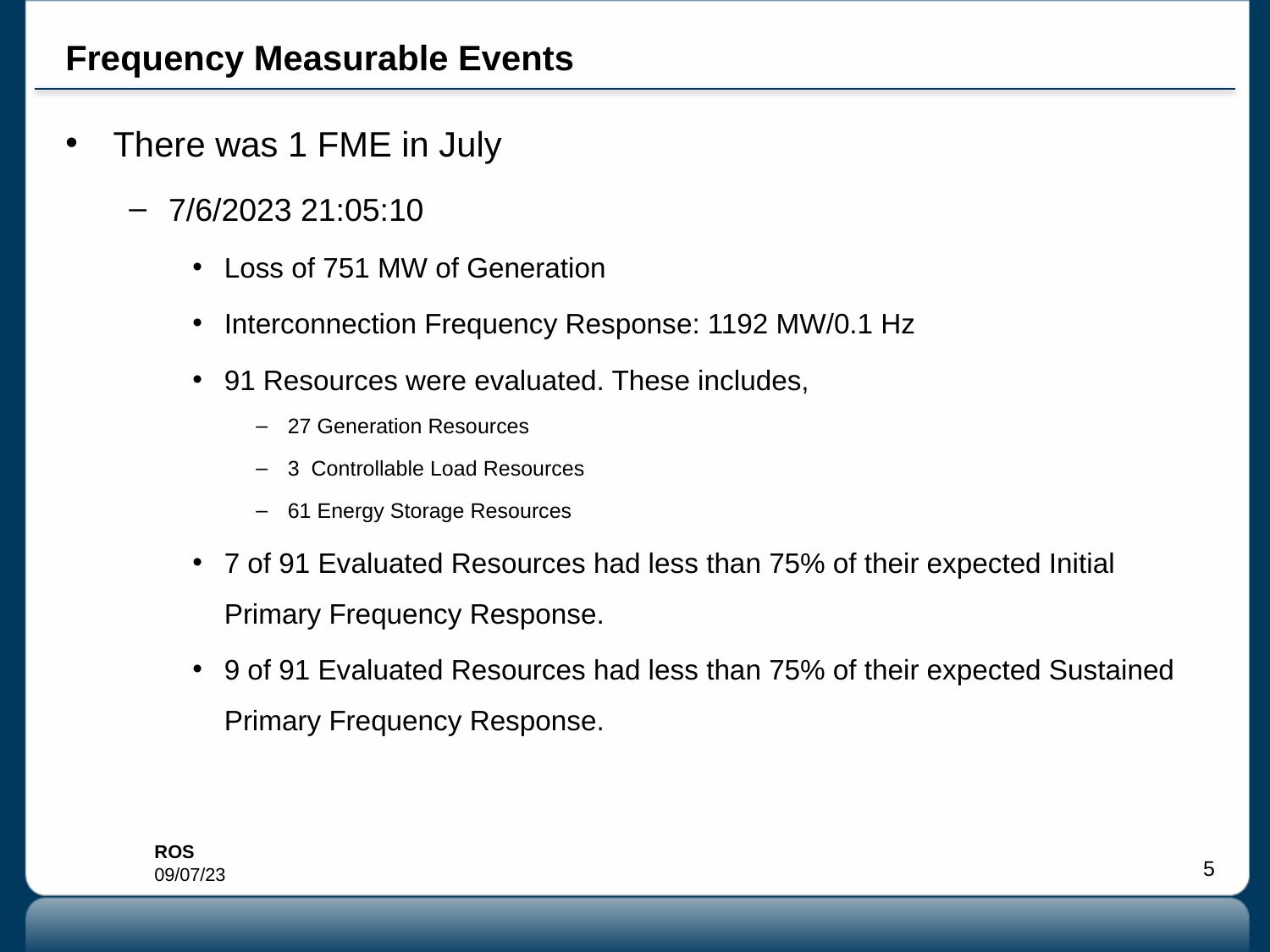

# Frequency Measurable Events
There was 1 FME in July
7/6/2023 21:05:10
Loss of 751 MW of Generation
Interconnection Frequency Response: 1192 MW/0.1 Hz
91 Resources were evaluated. These includes,
27 Generation Resources
3  Controllable Load Resources
61 Energy Storage Resources
7 of 91 Evaluated Resources had less than 75% of their expected Initial Primary Frequency Response.
9 of 91 Evaluated Resources had less than 75% of their expected Sustained Primary Frequency Response.